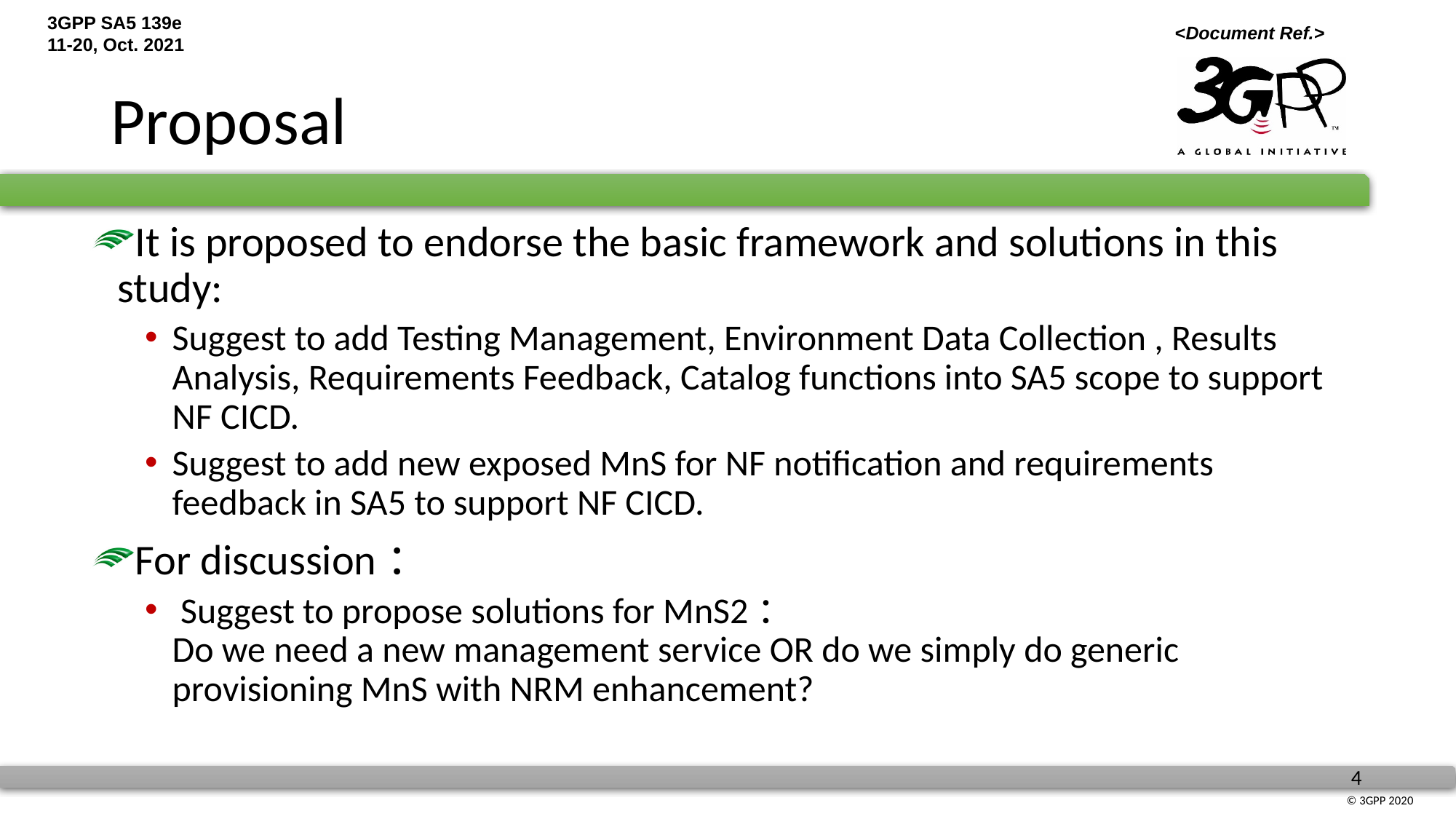

# Proposal
It is proposed to endorse the basic framework and solutions in this study:
Suggest to add Testing Management, Environment Data Collection , Results Analysis, Requirements Feedback, Catalog functions into SA5 scope to support NF CICD.
Suggest to add new exposed MnS for NF notification and requirements feedback in SA5 to support NF CICD.
For discussion：
 Suggest to propose solutions for MnS2：
Do we need a new management service OR do we simply do generic provisioning MnS with NRM enhancement?